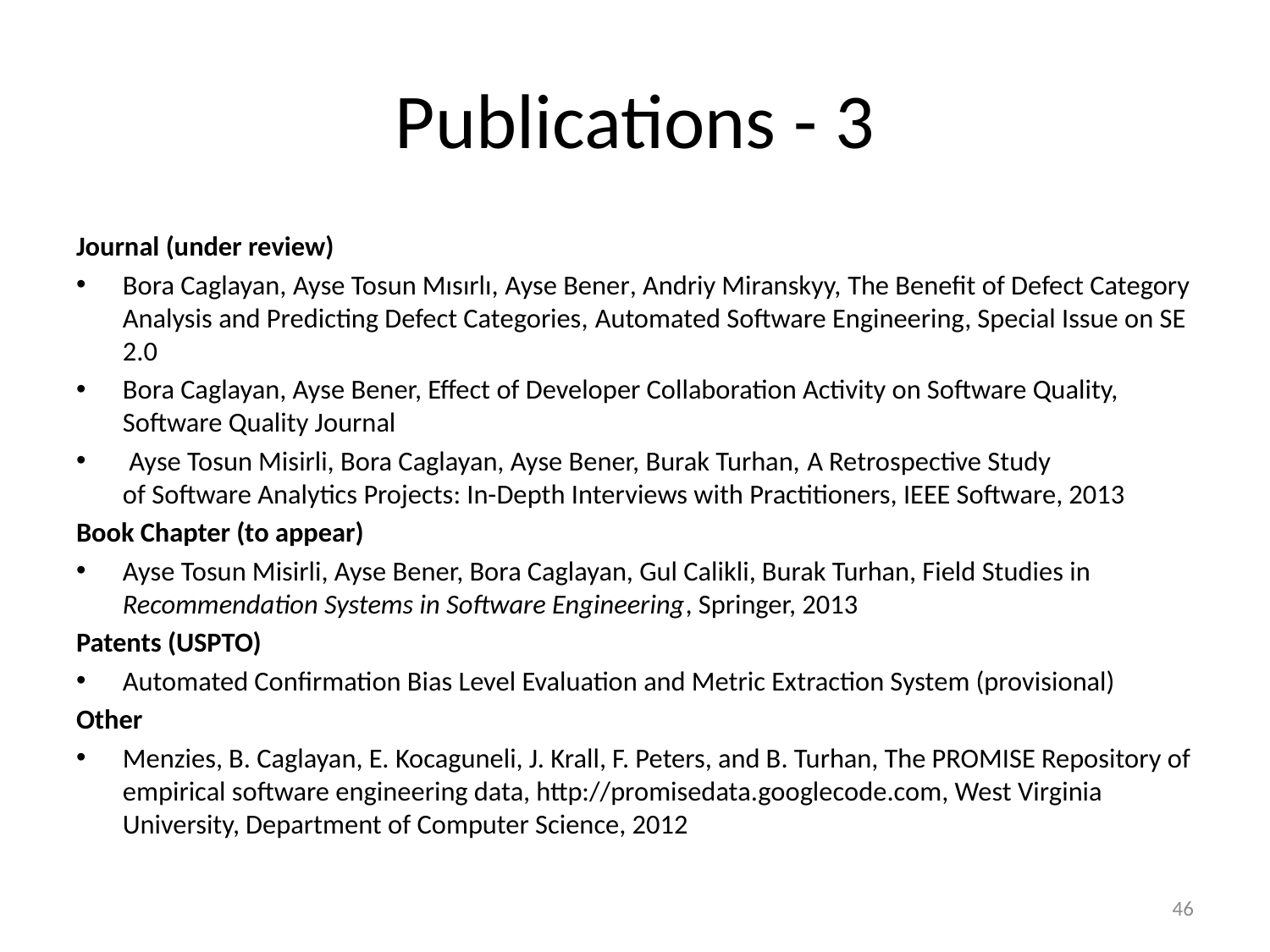

# Publications - 3
Journal (under review)
Bora Caglayan, Ayse Tosun Mısırlı, Ayse Bener, Andriy Miranskyy, The Beneﬁt of Defect Category Analysis and Predicting Defect Categories, Automated Software Engineering, Special Issue on SE 2.0
Bora Caglayan, Ayse Bener, Effect of Developer Collaboration Activity on Software Quality, Software Quality Journal
 Ayse Tosun Misirli, Bora Caglayan, Ayse Bener, Burak Turhan, A Retrospective Study of Software Analytics Projects: In-Depth Interviews with Practitioners, IEEE Software, 2013
Book Chapter (to appear)
Ayse Tosun Misirli, Ayse Bener, Bora Caglayan, Gul Calikli, Burak Turhan, Field Studies in Recommendation Systems in Software Engineering, Springer, 2013
Patents (USPTO)
Automated Confirmation Bias Level Evaluation and Metric Extraction System (provisional)
Other
Menzies, B. Caglayan, E. Kocaguneli, J. Krall, F. Peters, and B. Turhan, The PROMISE Repository of empirical software engineering data, http://promisedata.googlecode.com, West Virginia University, Department of Computer Science, 2012
46